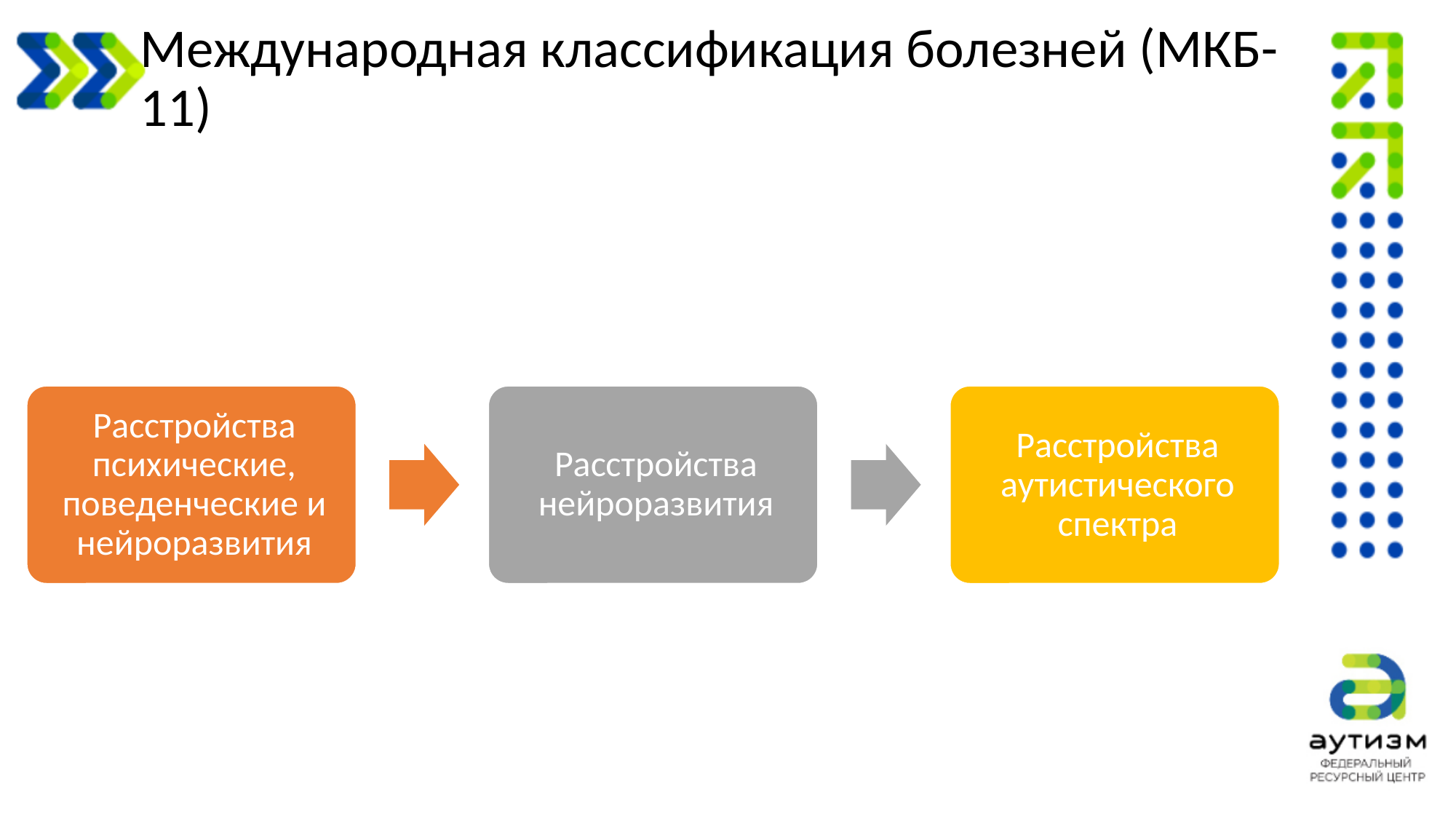

# Международная классификация болезней (МКБ-11)
Расстройства психические, поведенческие и нейроразвития

Расстройства нейроразвития

Расстройства аутистического спектра